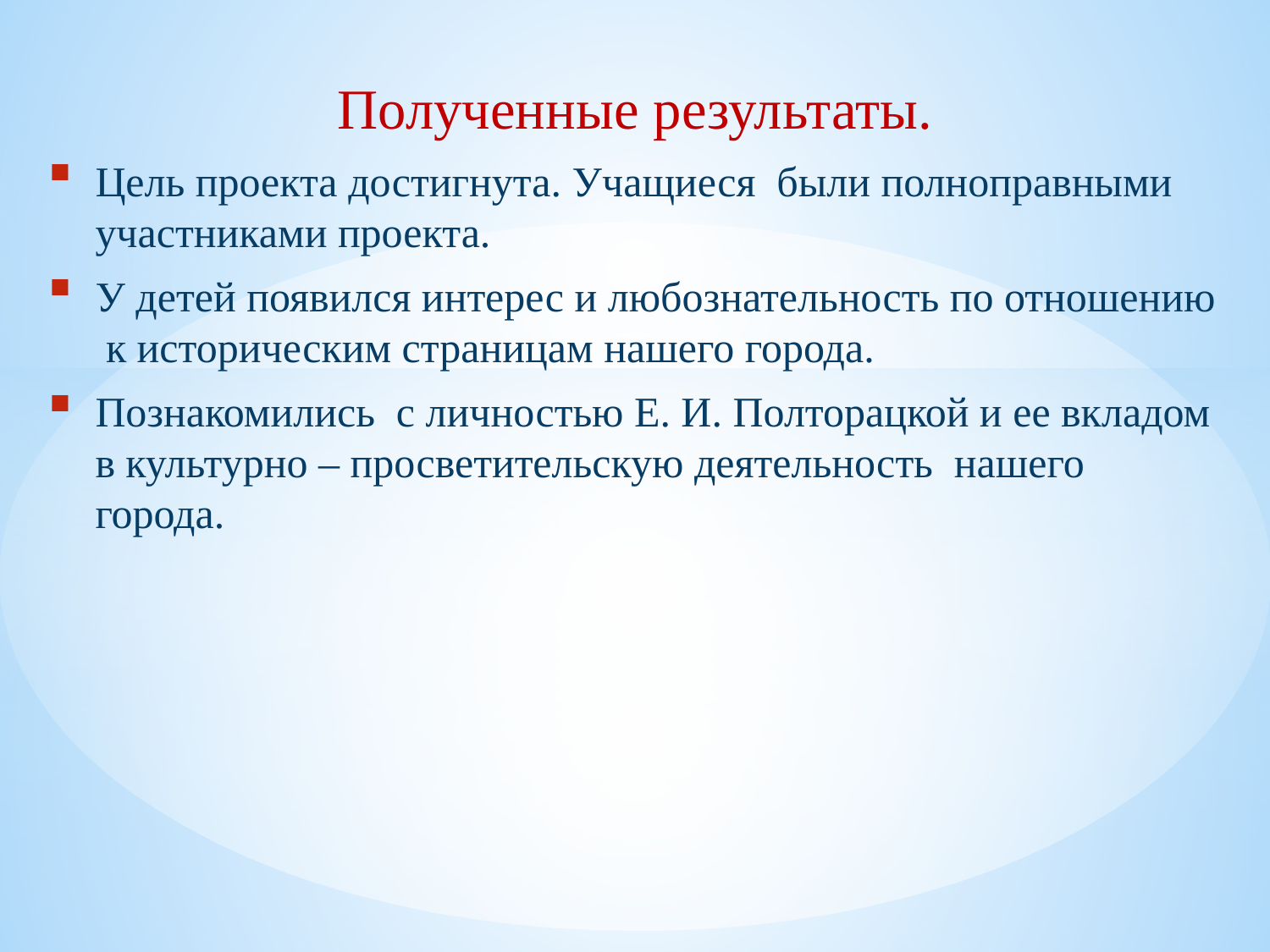

Полученные результаты.
Цель проекта достигнута. Учащиеся  были полноправными участниками проекта.
У детей появился интерес и любознательность по отношению  к историческим страницам нашего города.
Познакомились  с личностью Е. И. Полторацкой и ее вкладом в культурно – просветительскую деятельность  нашего города.